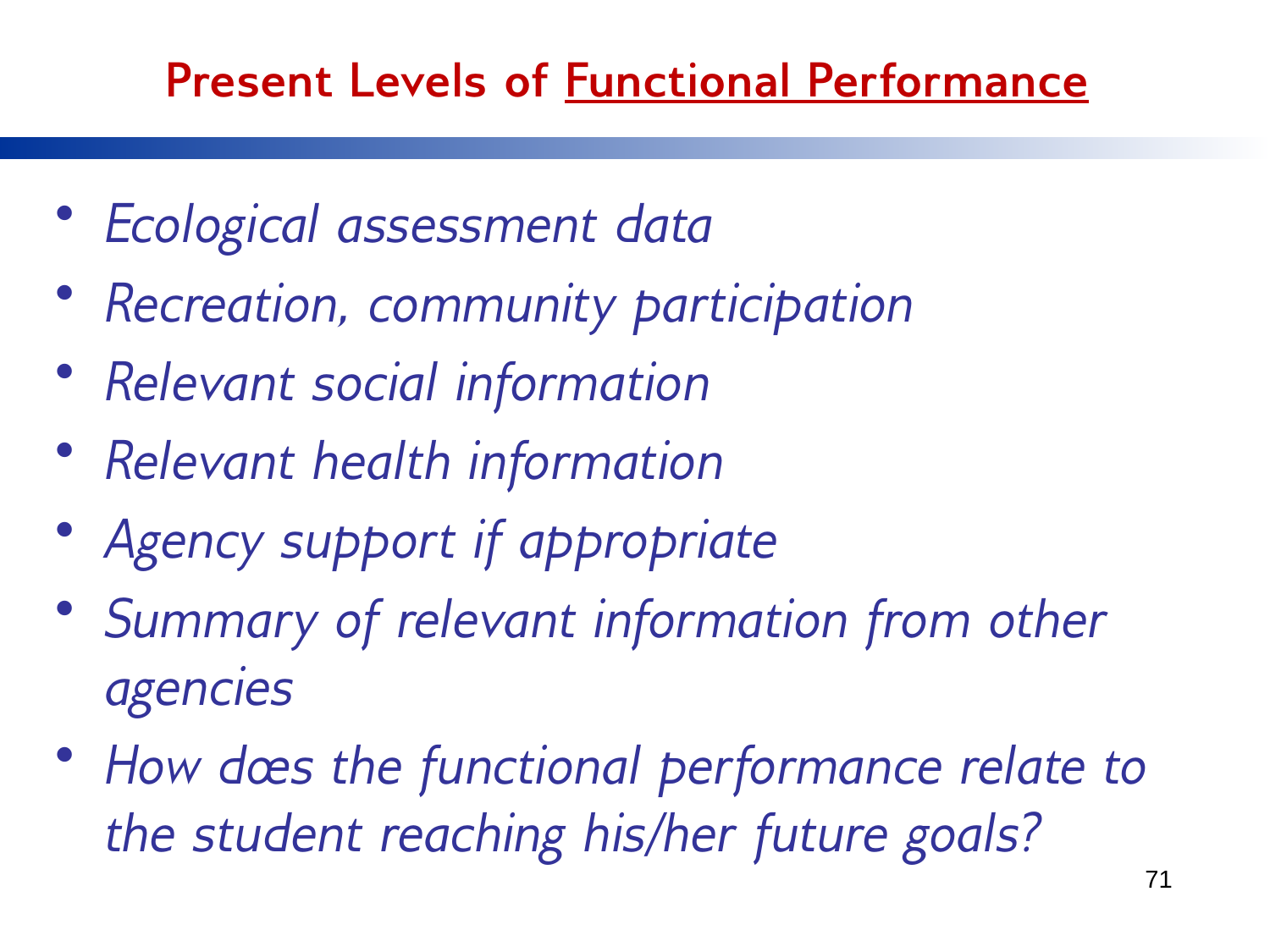

# Present Levels of Functional Performance
Ecological assessment data
Recreation, community participation
Relevant social information
Relevant health information
Agency support if appropriate
Summary of relevant information from other agencies
How does the functional performance relate to the student reaching his/her future goals?

71